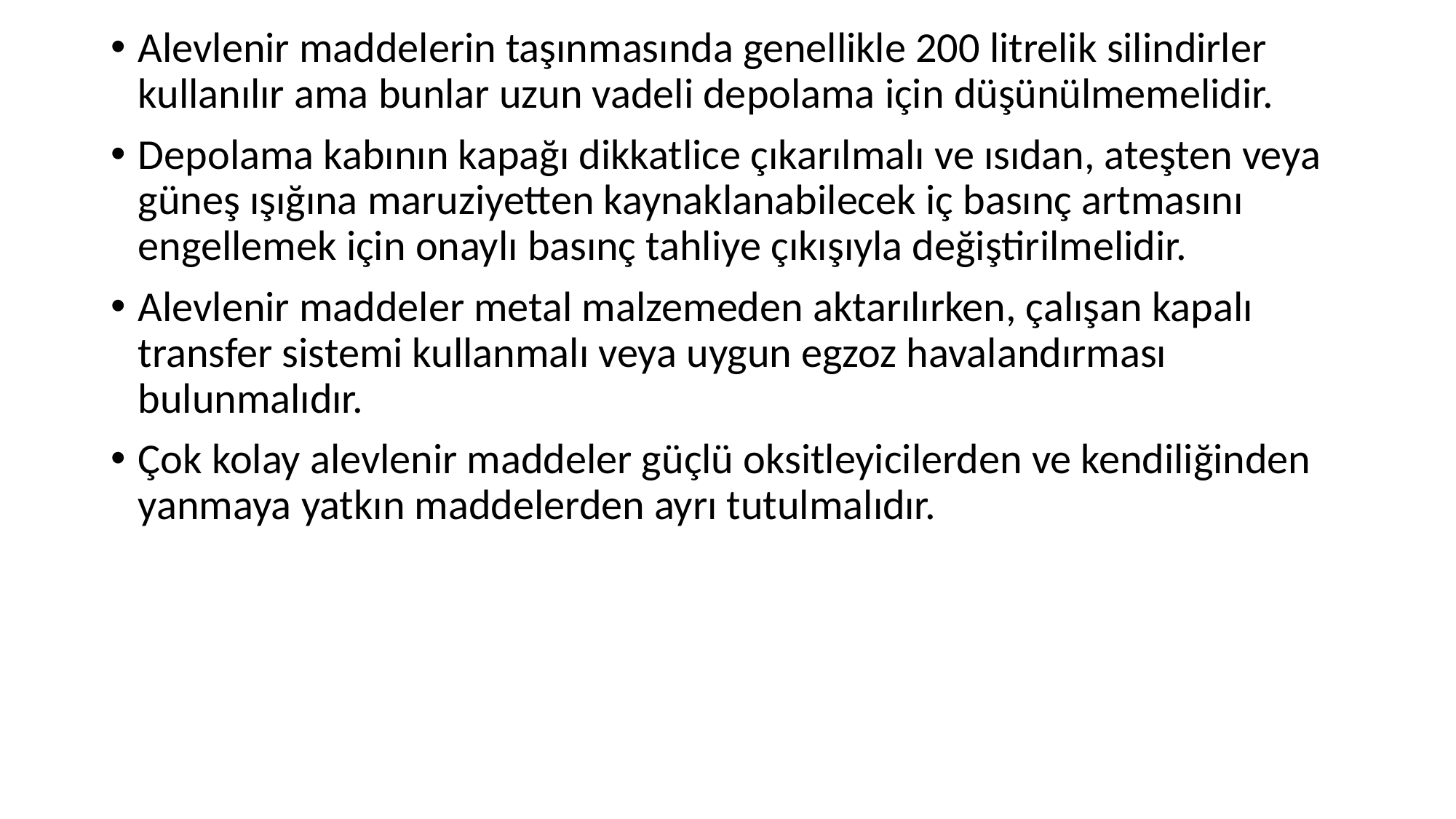

Alevlenir maddelerin taşınmasında genellikle 200 litrelik silindirler kullanılır ama bunlar uzun vadeli depolama için düşünülmemelidir.
Depolama kabının kapağı dikkatlice çıkarılmalı ve ısıdan, ateşten veya güneş ışığına maruziyetten kaynaklanabilecek iç basınç artmasını engellemek için onaylı basınç tahliye çıkışıyla değiştirilmelidir.
Alevlenir maddeler metal malzemeden aktarılırken, çalışan kapalı transfer sistemi kullanmalı veya uygun egzoz havalandırması bulunmalıdır.
Çok kolay alevlenir maddeler güçlü oksitleyicilerden ve kendiliğinden yanmaya yatkın maddelerden ayrı tutulmalıdır.